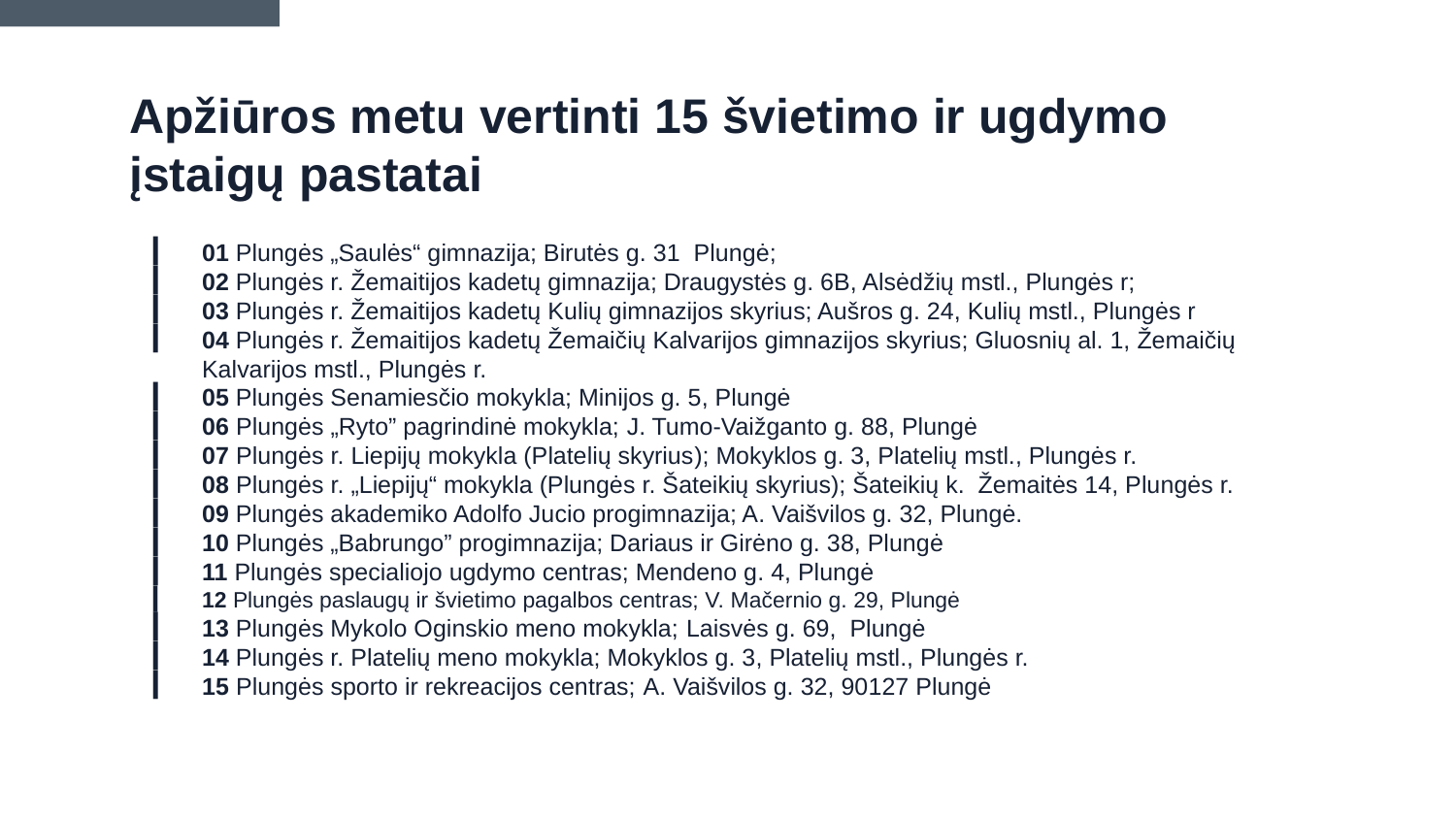

# Apžiūros metu vertinti 15 švietimo ir ugdymo įstaigų pastatai

01 Plungės „Saulės“ gimnazija; Birutės g. 31  Plungė;
02 Plungės r. Žemaitijos kadetų gimnazija; Draugystės g. 6B, Alsėdžių mstl., Plungės r;
03 Plungės r. Žemaitijos kadetų Kulių gimnazijos skyrius; Aušros g. 24, Kulių mstl., Plungės r
04 Plungės r. Žemaitijos kadetų Žemaičių Kalvarijos gimnazijos skyrius; Gluosnių al. 1, Žemaičių Kalvarijos mstl., Plungės r.
05 Plungės Senamiesčio mokykla; Minijos g. 5, Plungė
06 Plungės „Ryto” pagrindinė mokykla; J. Tumo-Vaižganto g. 88, Plungė
07 Plungės r. Liepijų mokykla (Platelių skyrius); Mokyklos g. 3, Platelių mstl., Plungės r.
08 Plungės r. „Liepijų“ mokykla (Plungės r. Šateikių skyrius); Šateikių k.  Žemaitės 14, Plungės r.
09 Plungės akademiko Adolfo Jucio progimnazija; A. Vaišvilos g. 32, Plungė.
10 Plungės „Babrungo” progimnazija; Dariaus ir Girėno g. 38, Plungė
11 Plungės specialiojo ugdymo centras; Mendeno g. 4, Plungė
12 Plungės paslaugų ir švietimo pagalbos centras; V. Mačernio g. 29, Plungė
13 Plungės Mykolo Oginskio meno mokykla; Laisvės g. 69,  Plungė
14 Plungės r. Platelių meno mokykla; Mokyklos g. 3, Platelių mstl., Plungės r.
15 Plungės sporto ir rekreacijos centras; A. Vaišvilos g. 32, 90127 Plungė